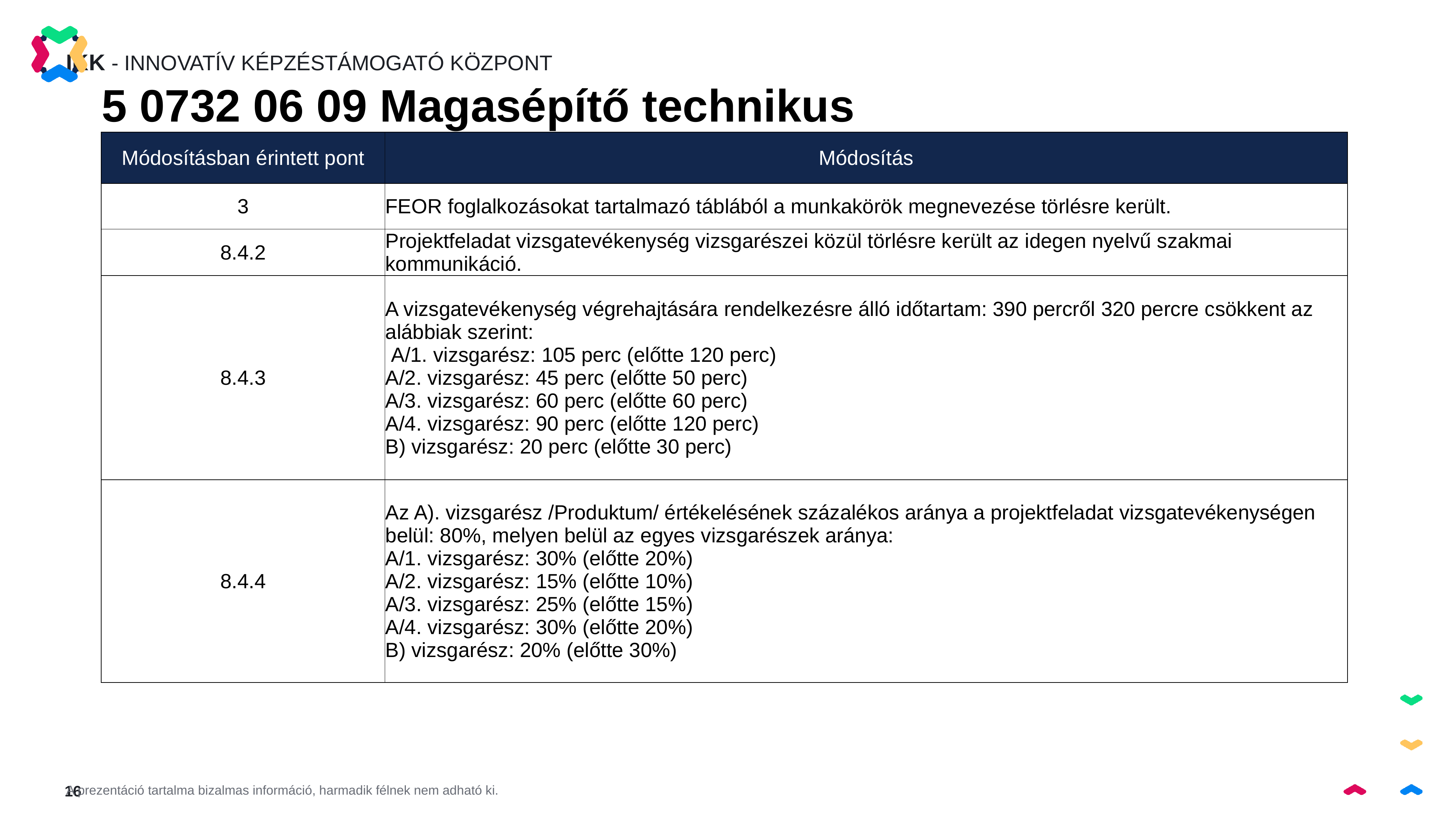

5 0732 06 09 Magasépítő technikus

| Módosításban érintett pont | Módosítás |
| --- | --- |
| 3 | FEOR foglalkozásokat tartalmazó táblából a munkakörök megnevezése törlésre került. |
| 8.4.2 | Projektfeladat vizsgatevékenység vizsgarészei közül törlésre került az idegen nyelvű szakmai kommunikáció. |
| 8.4.3 | A vizsgatevékenység végrehajtására rendelkezésre álló időtartam: 390 percről 320 percre csökkent az alábbiak szerint: A/1. vizsgarész: 105 perc (előtte 120 perc) A/2. vizsgarész: 45 perc (előtte 50 perc) A/3. vizsgarész: 60 perc (előtte 60 perc) A/4. vizsgarész: 90 perc (előtte 120 perc) B) vizsgarész: 20 perc (előtte 30 perc) |
| 8.4.4 | Az A). vizsgarész /Produktum/ értékelésének százalékos aránya a projektfeladat vizsgatevékenységen belül: 80%, melyen belül az egyes vizsgarészek aránya: A/1. vizsgarész: 30% (előtte 20%) A/2. vizsgarész: 15% (előtte 10%) A/3. vizsgarész: 25% (előtte 15%) A/4. vizsgarész: 30% (előtte 20%) B) vizsgarész: 20% (előtte 30%) |